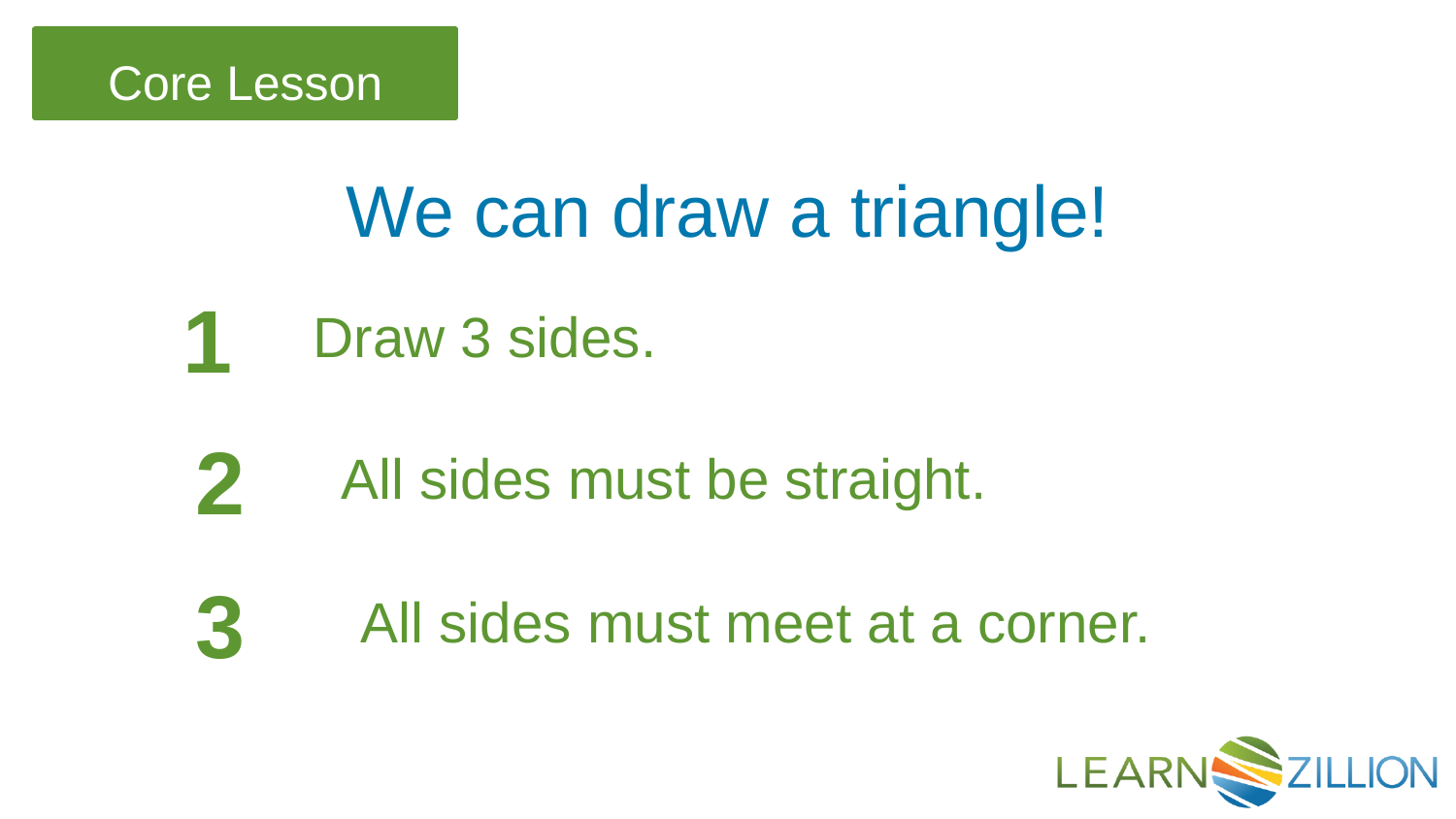

We can draw a triangle!
1
Draw 3 sides.
2
All sides must be straight.
3
All sides must meet at a corner.